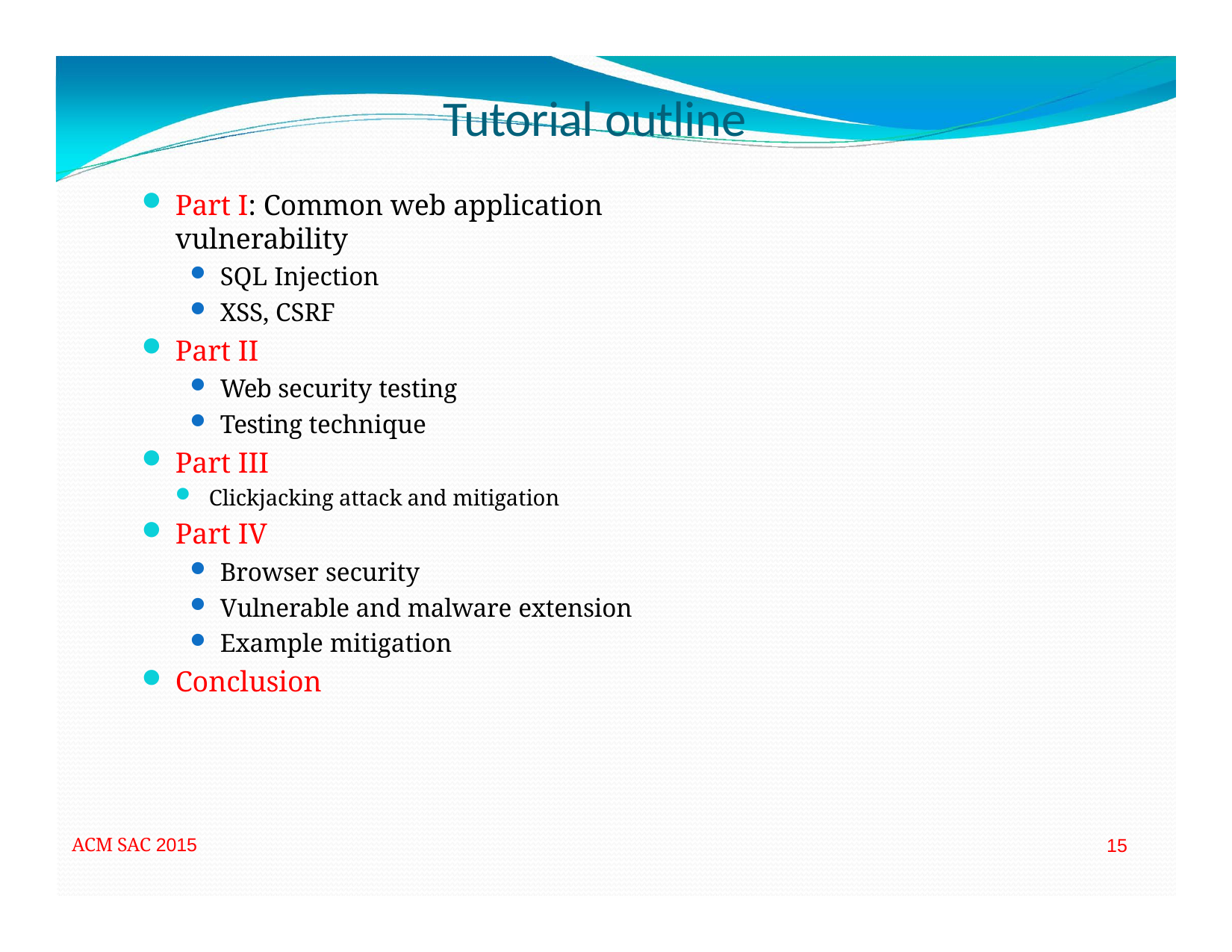

# Tutorial outline
Part I: Common web application vulnerability
SQL Injection
XSS, CSRF
Part II
Web security testing
Testing technique
Part III
Clickjacking attack and mitigation
Part IV
Browser security
Vulnerable and malware extension
Example mitigation
Conclusion
ACM SAC 2015
15